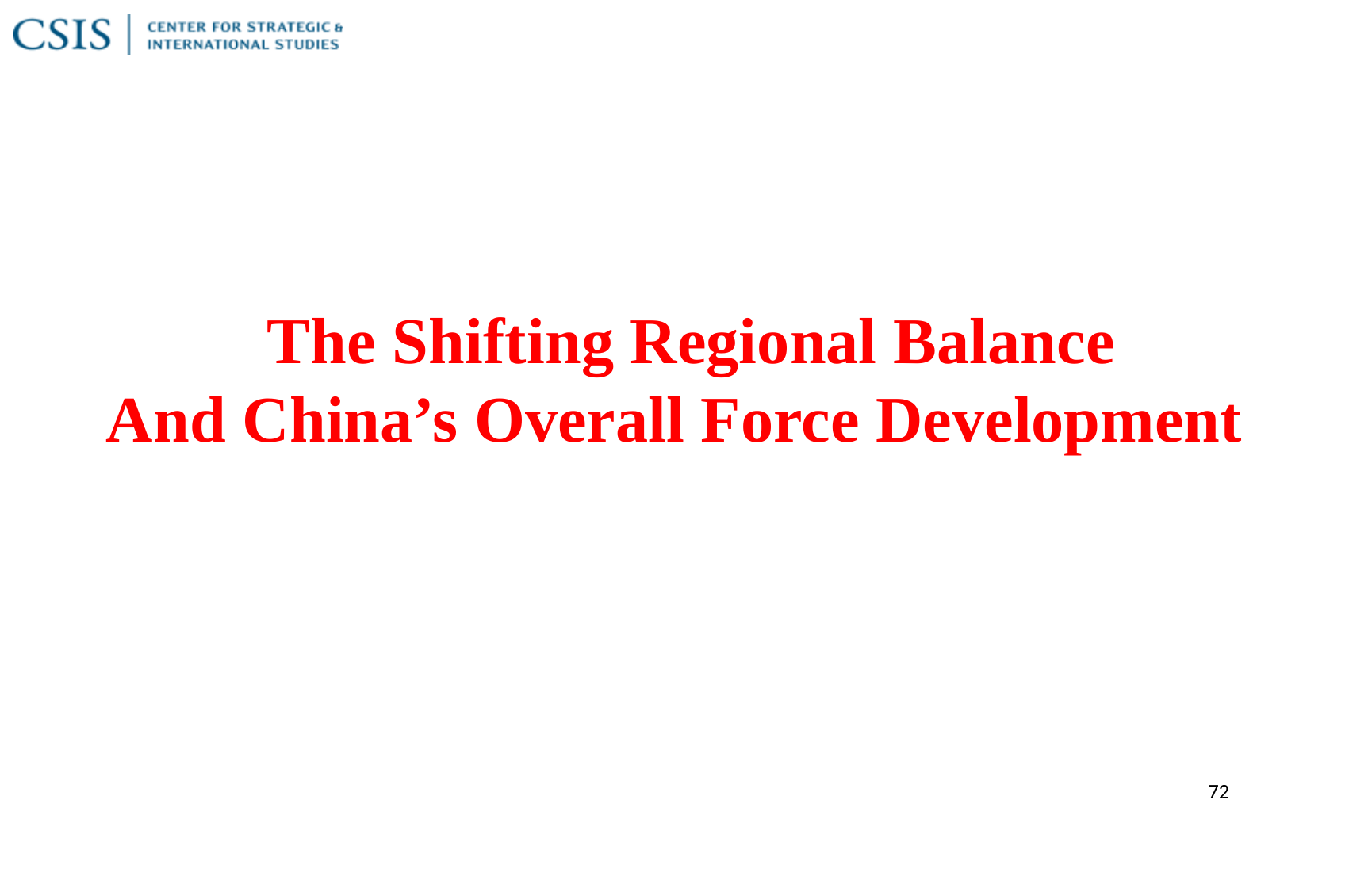

The Shifting Regional Balance
And China’s Overall Force Development
72